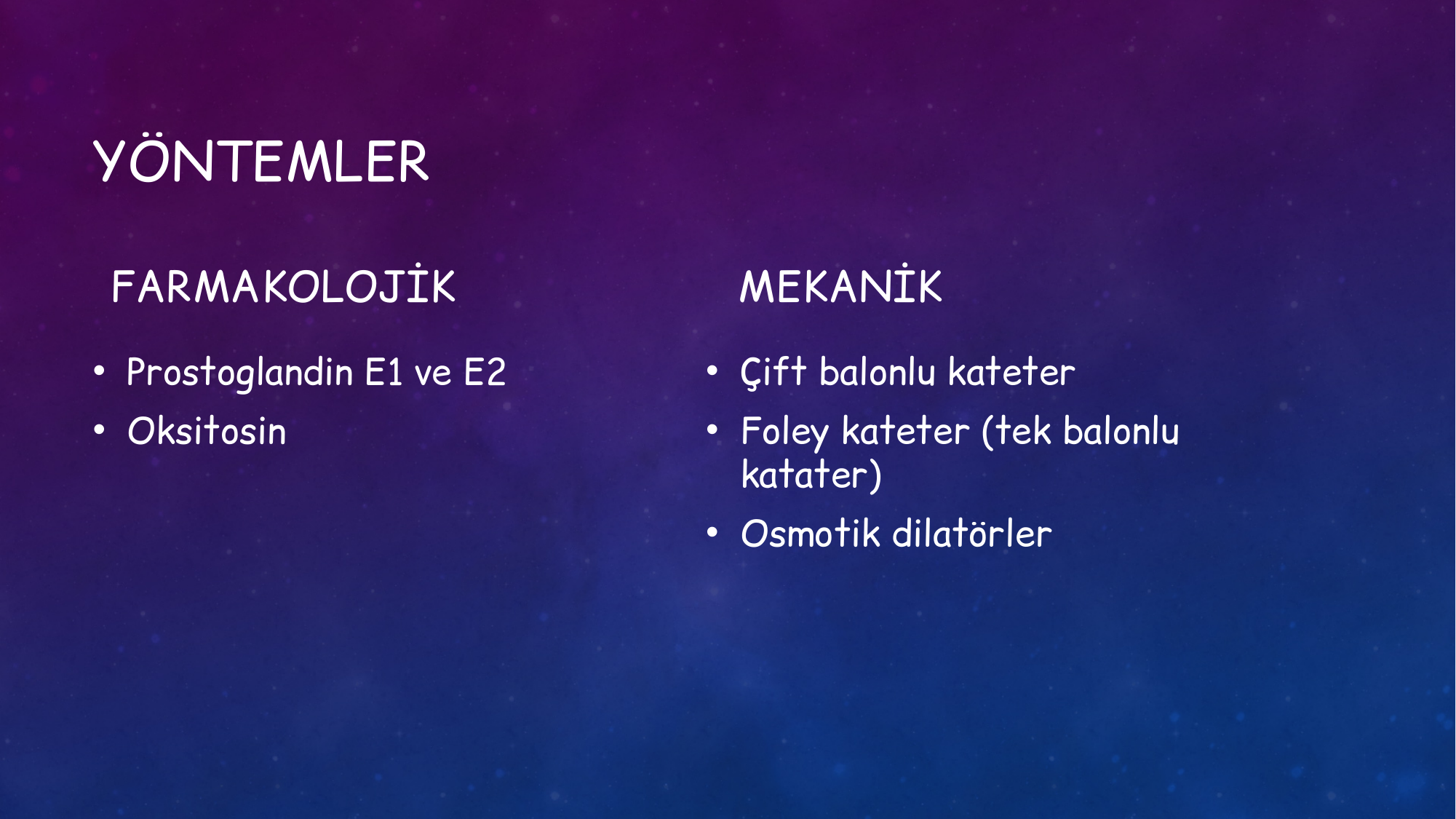

# yöntemler
FARMAKOLOJİK
MEKANİK
Prostoglandin E1 ve E2
Oksitosin
Çift balonlu kateter
Foley kateter (tek balonlu katater)
Osmotik dilatörler